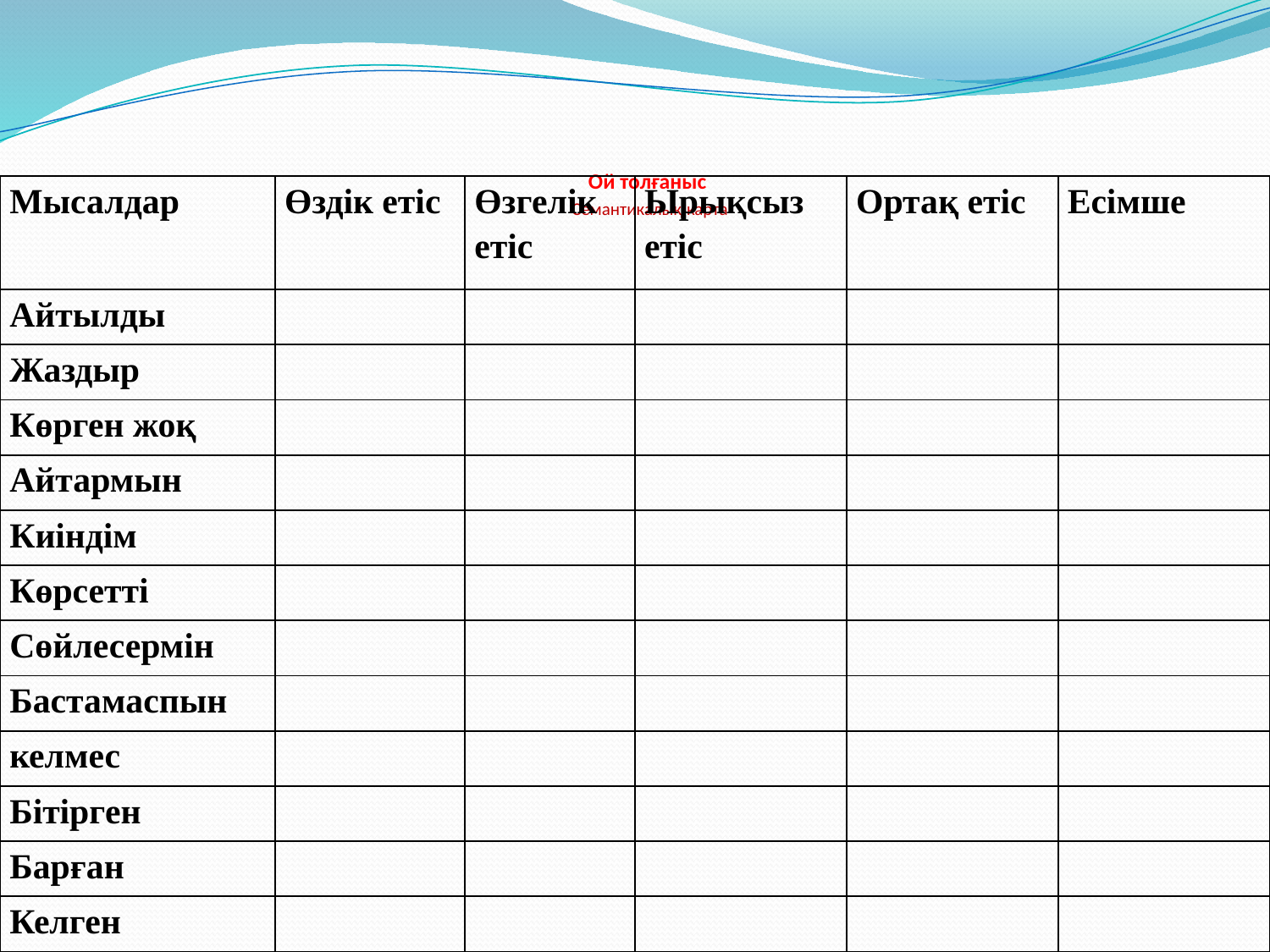

# Ой толғаныс Семантикалық карта
| Мысалдар | Өздік етіс | Өзгелік етіс | Ырықсыз етіс | Ортақ етіс | Есімше |
| --- | --- | --- | --- | --- | --- |
| Айтылды |  |  |  |  |  |
| Жаздыр |  |  |  |  |  |
| Көрген жоқ |  |  |  |  |  |
| Айтармын |  |  |  |  |  |
| Киіндім |  |  |  |  |  |
| Көрсетті |  |  |  |  |  |
| Сөйлесермін |  |  |  |  |  |
| Бастамаспын |  |  |  |  |  |
| келмес |  |  |  |  |  |
| Бітірген |  |  |  |  |  |
| Барған |  |  |  |  |  |
| Келген |  |  |  |  |  |